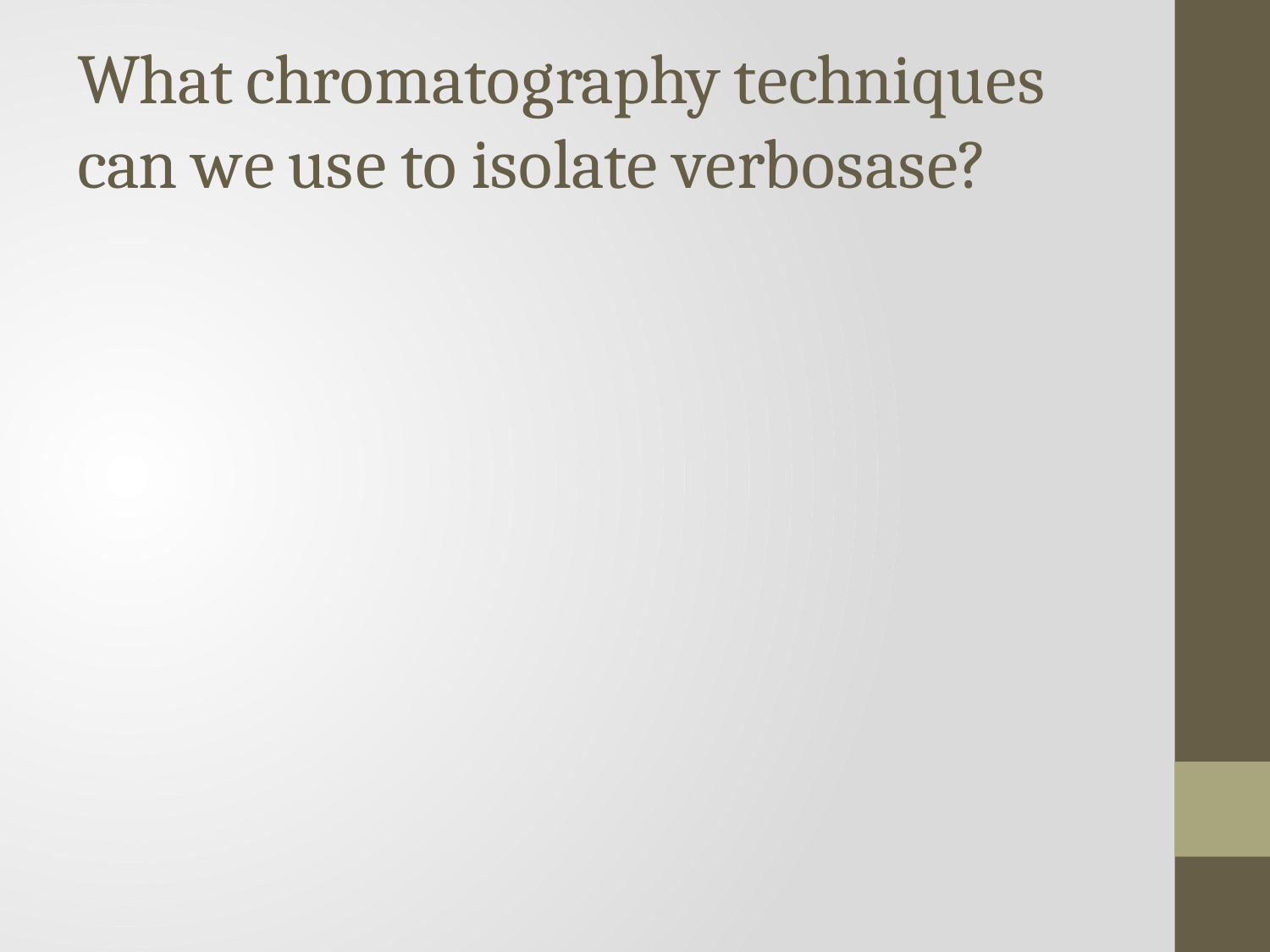

# What chromatography techniques can we use to isolate verbosase?